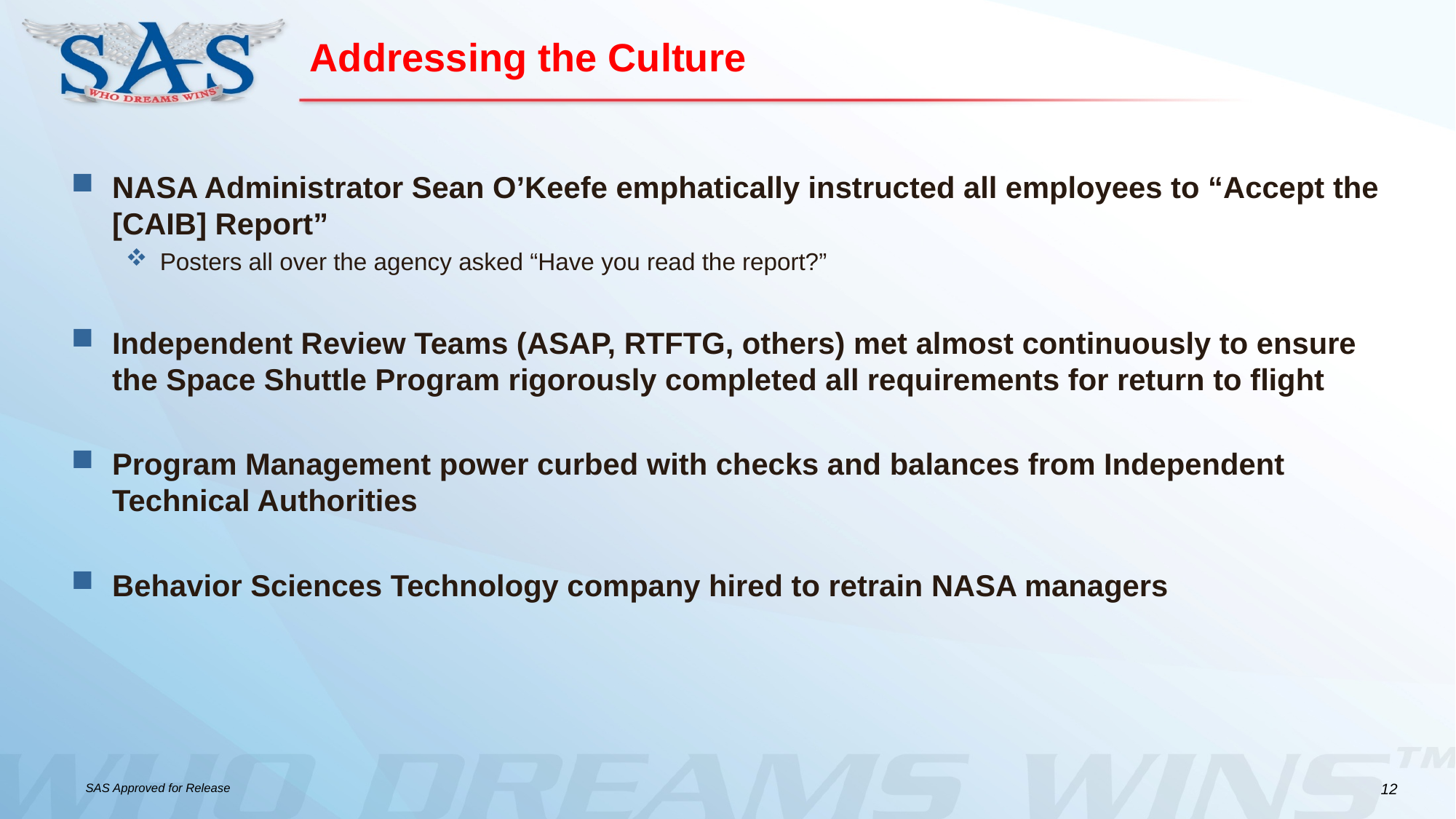

# Addressing the Culture
NASA Administrator Sean O’Keefe emphatically instructed all employees to “Accept the [CAIB] Report”
Posters all over the agency asked “Have you read the report?”

Independent Review Teams (ASAP, RTFTG, others) met almost continuously to ensure the Space Shuttle Program rigorously completed all requirements for return to flight

Program Management power curbed with checks and balances from Independent Technical Authorities

Behavior Sciences Technology company hired to retrain NASA managers

12